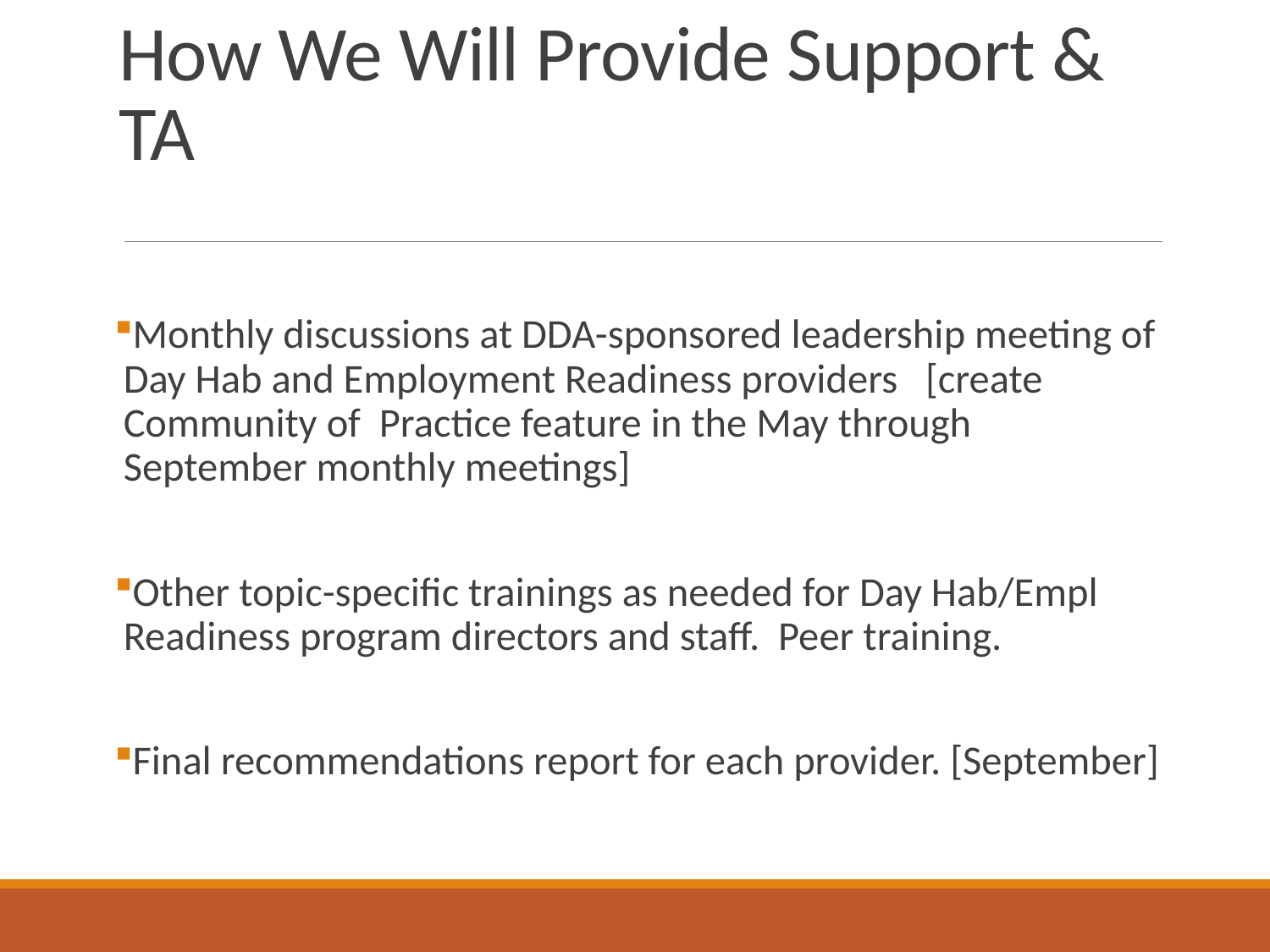

# How We Will Provide Support & TA

Monthly discussions at DDA-sponsored leadership meeting of Day Hab and Employment Readiness providers   [create Community of  Practice feature in the May through September monthly meetings]

Other topic-specific trainings as needed for Day Hab/Empl Readiness program directors and staff.  Peer training.

Final recommendations report for each provider. [September]